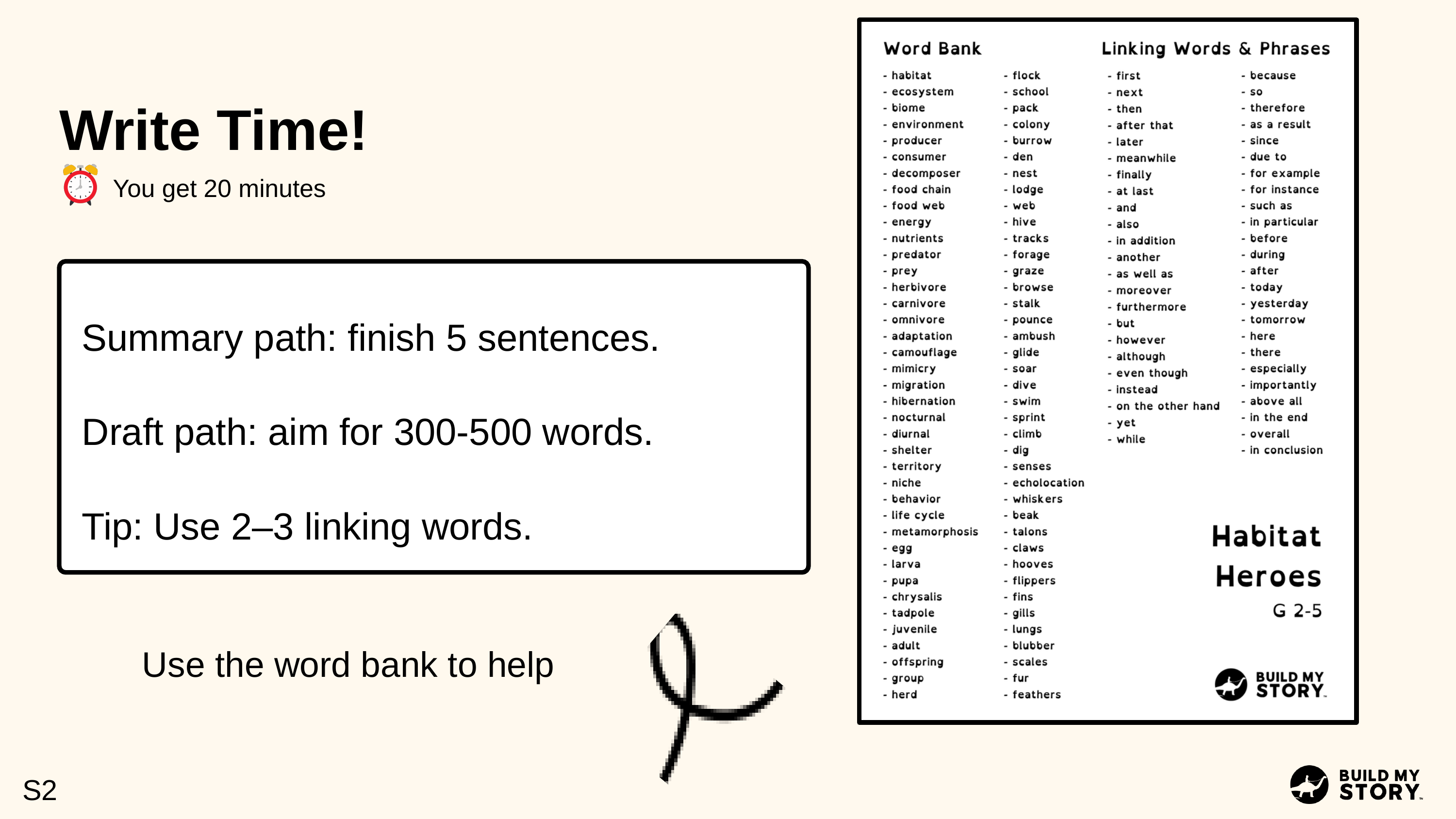

Write Time!

You get 20 minutes

Summary path: finish 5 sentences.
Draft path: aim for 300-500 words.
Tip: Use 2–3 linking words.
Use the word bank to help

S2